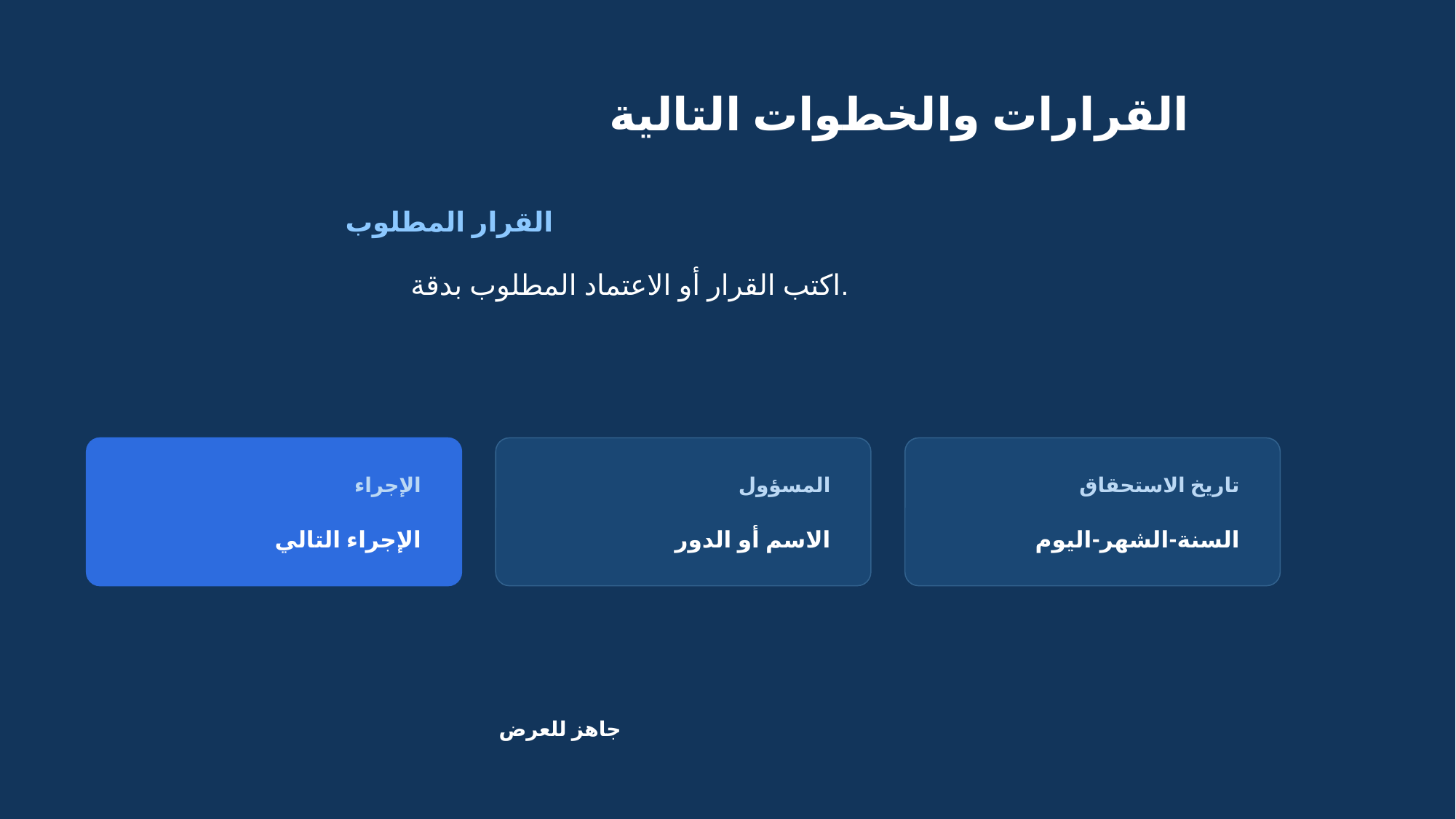

القرارات والخطوات التالية
القرار المطلوب
اكتب القرار أو الاعتماد المطلوب بدقة.

الإجراء
المسؤول
تاريخ الاستحقاق
الإجراء التالي
الاسم أو الدور
السنة-الشهر-اليوم
جاهز للعرض